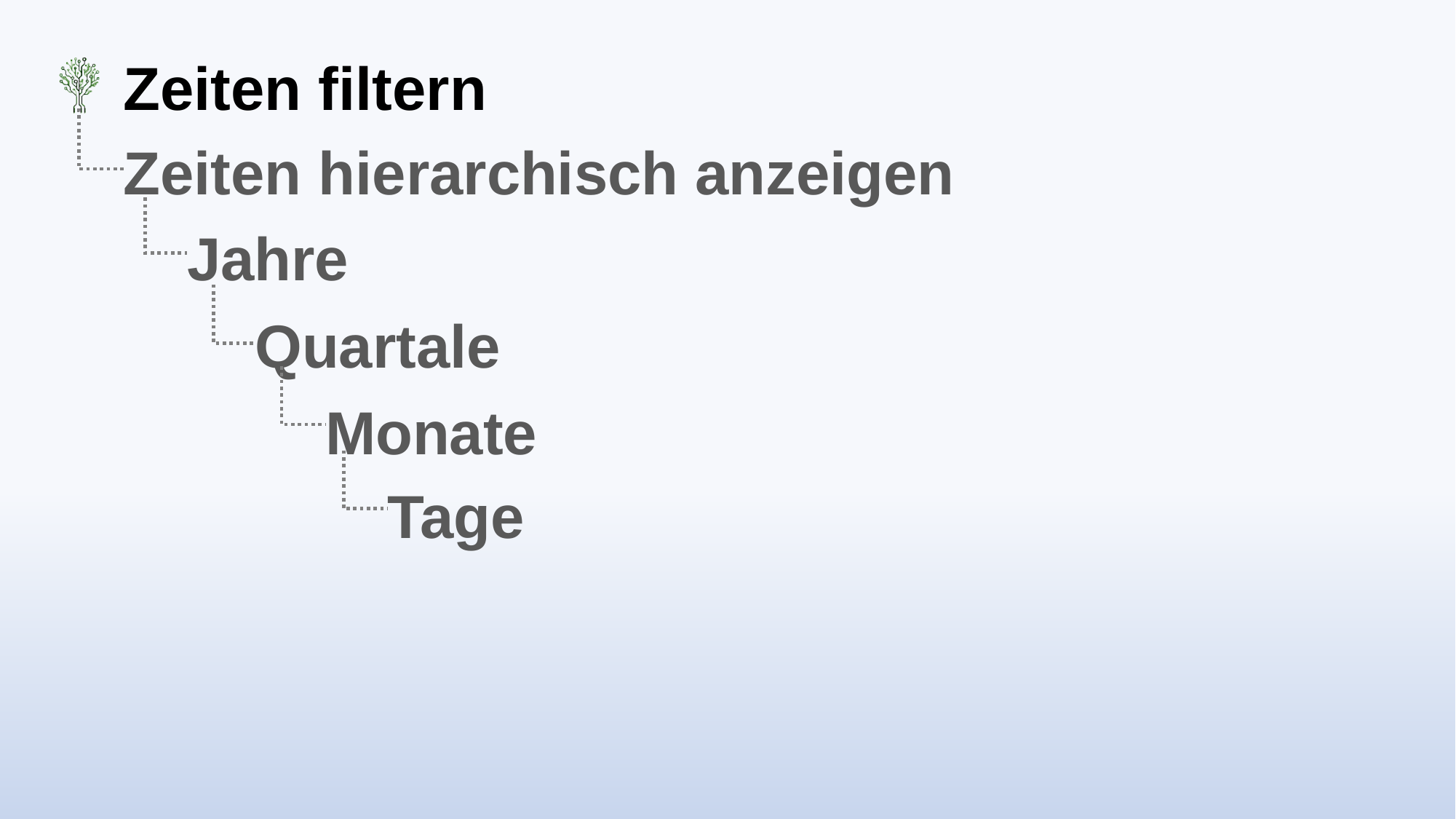

# Zeiten filtern

Zeiten hierarchisch anzeigen
Jahre
Quartale
Monate
Tage